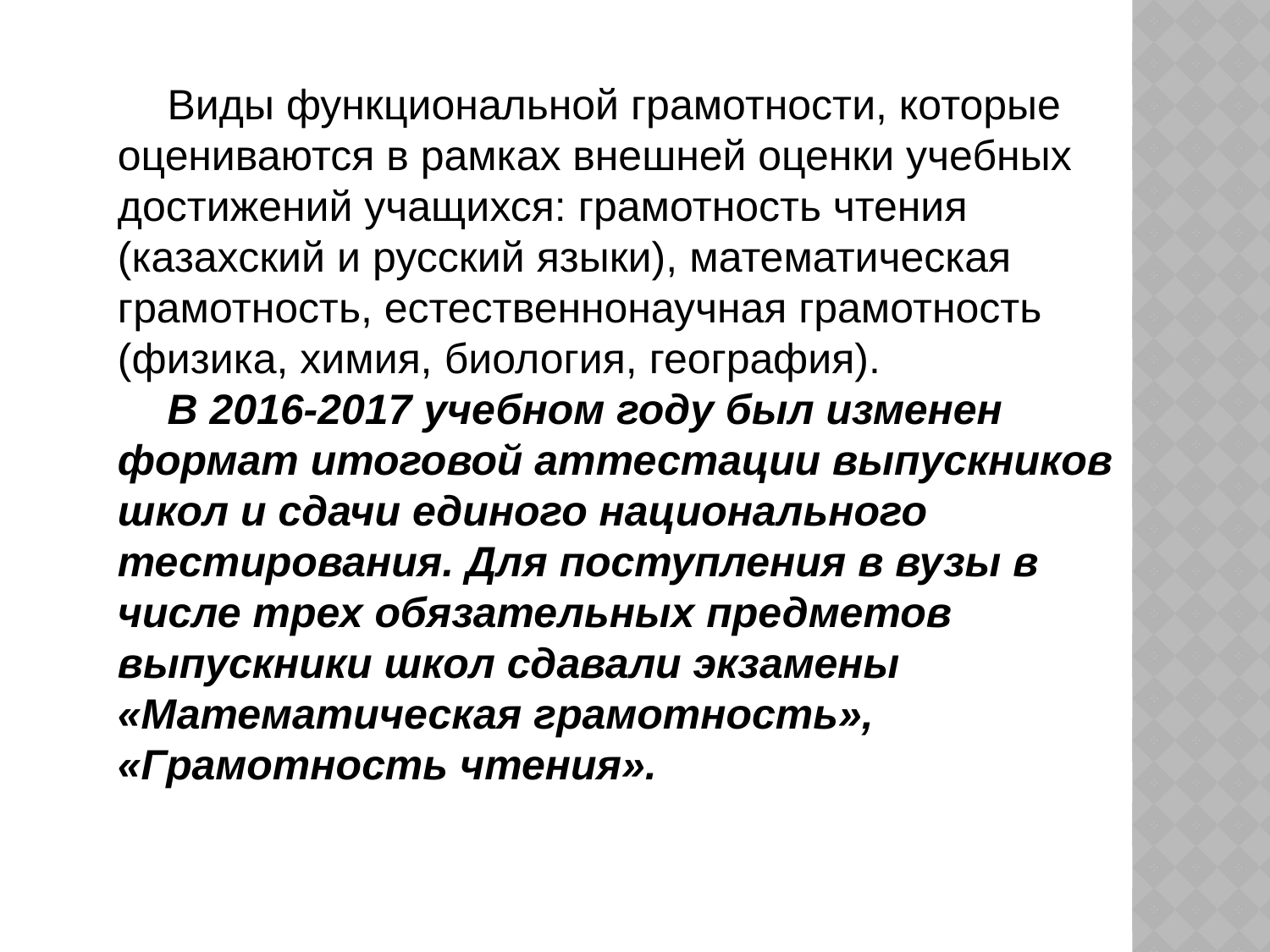

Виды функциональной грамотности, которые оцениваются в рамках внешней оценки учебных достижений учащихся: грамотность чтения (казахский и русский языки), математическая грамотность, естественнонаучная грамотность (физика, химия, биология, география).
В 2016-2017 учебном году был изменен формат итоговой аттестации выпускников школ и сдачи единого национального тестирования. Для поступления в вузы в числе трех обязательных предметов выпускники школ сдавали экзамены «Математическая грамотность», «Грамотность чтения».